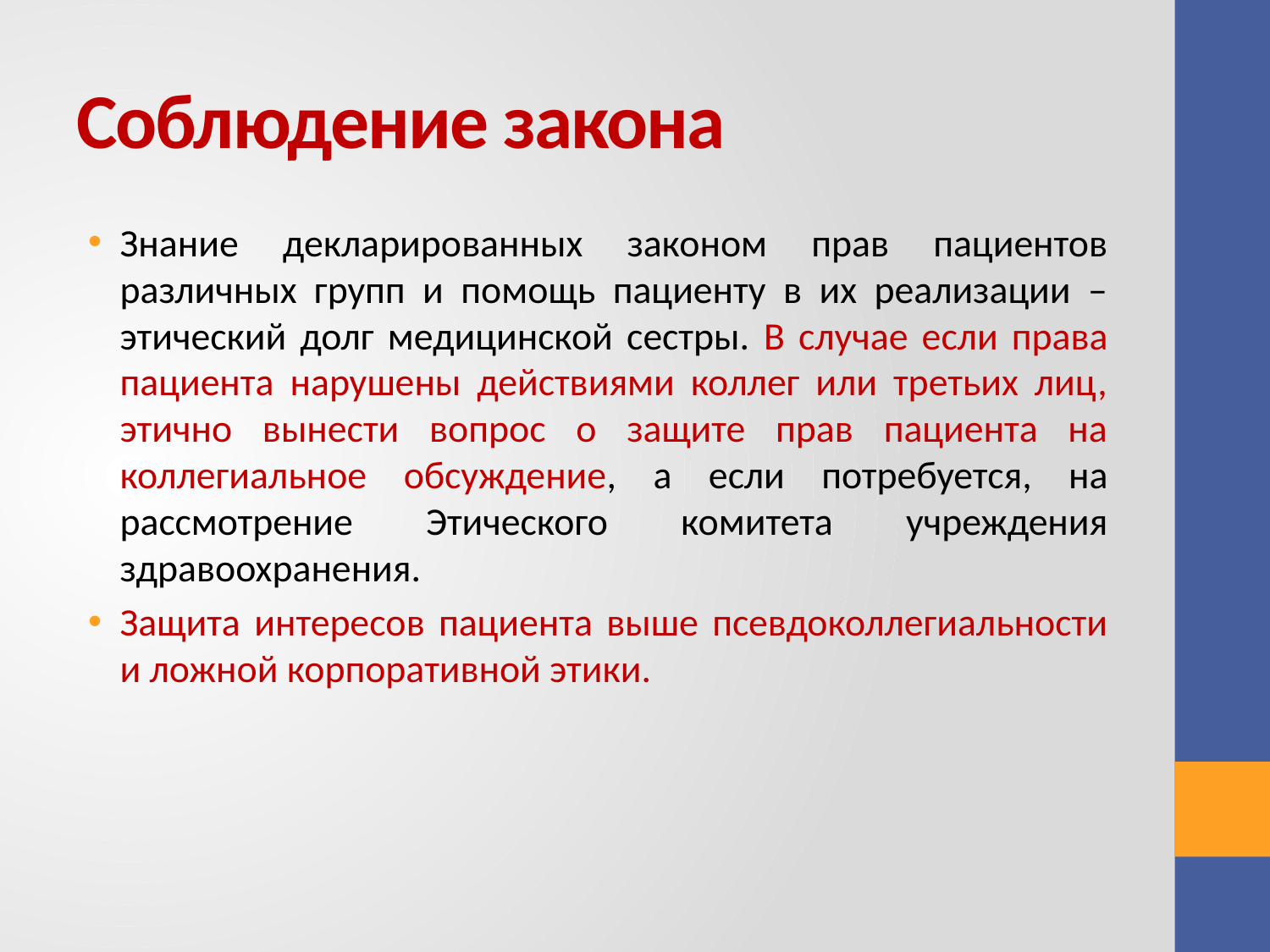

# Соблюдение закона
Знание декларированных законом прав пациентов различных групп и помощь пациенту в их реализации – этический долг медицинской сестры. В случае если права пациента нарушены действиями коллег или третьих лиц, этично вынести вопрос о защите прав пациента на коллегиальное обсуждение, а если потребуется, на рассмотрение Этического комитета учреждения здравоохранения.
Защита интересов пациента выше псевдоколлегиальности и ложной корпоративной этики.